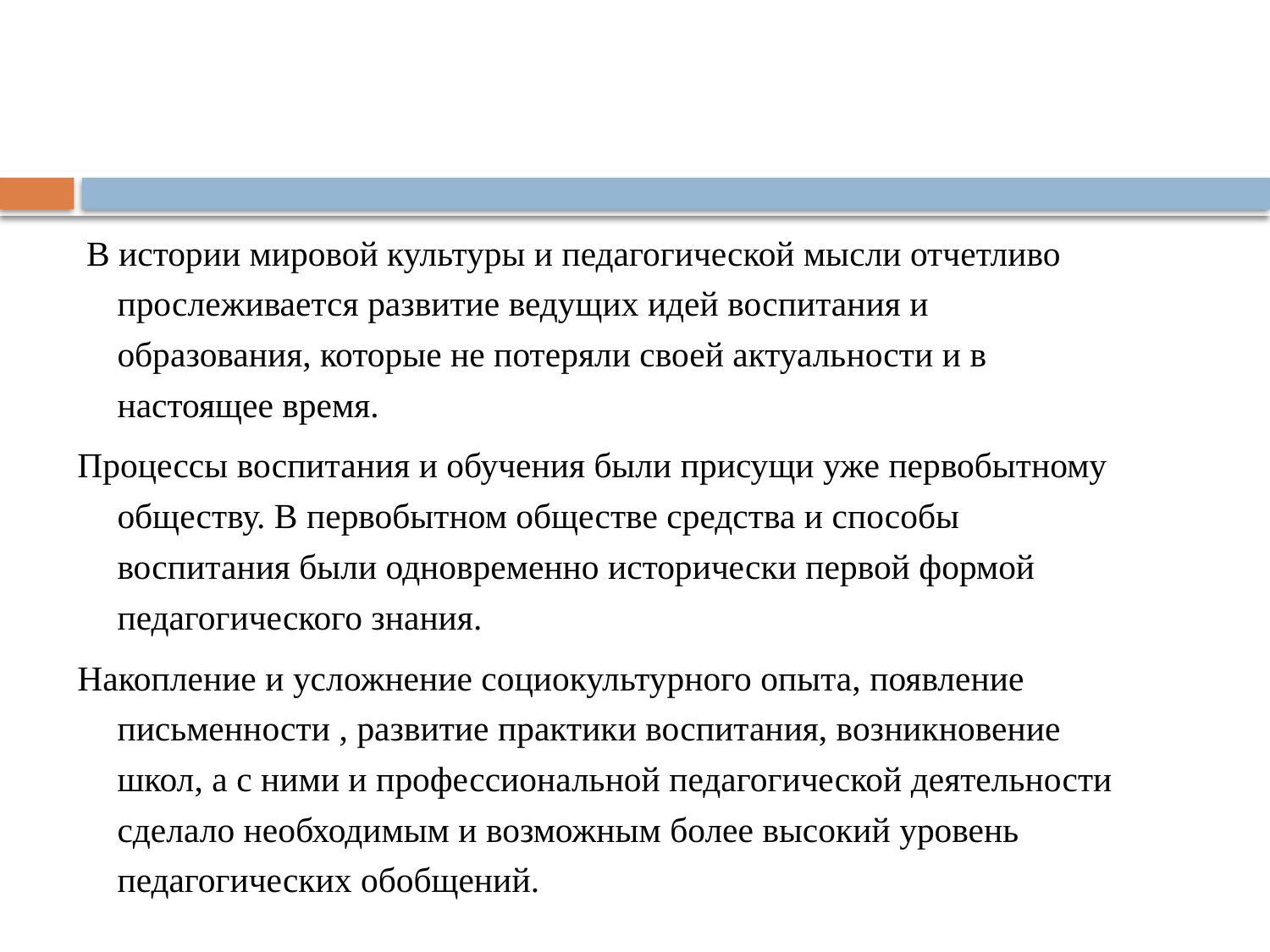

В истории мировой культуры и педагогической мысли отчетливо прослеживается развитие ведущих идей воспитания и образования, которые не потеряли своей актуальности и в настоящее время.
Процессы воспитания и обучения были присущи уже первобытному обществу. В первобытном обществе средства и способы воспитания были одновременно исторически первой формой педагогического знания.
Накопление и усложнение социокультурного опыта, появление письменности , развитие практики воспитания, возникновение школ, а с ними и профессиональной педагогической деятельности сделало необходимым и возможным более высокий уровень педагогических обобщений.